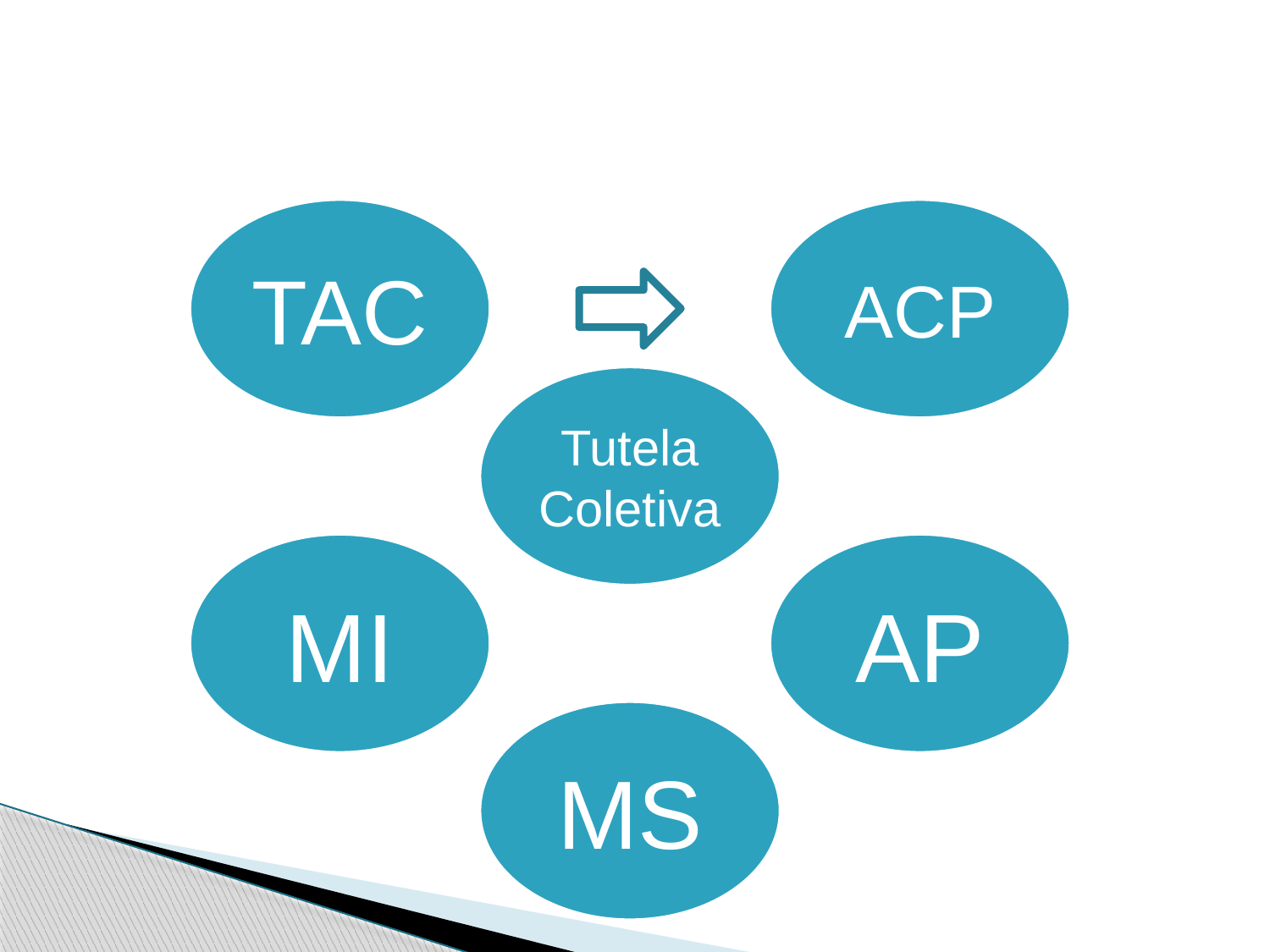

Tutela
Coletiva
ACP
AP
MS
MI
TAC